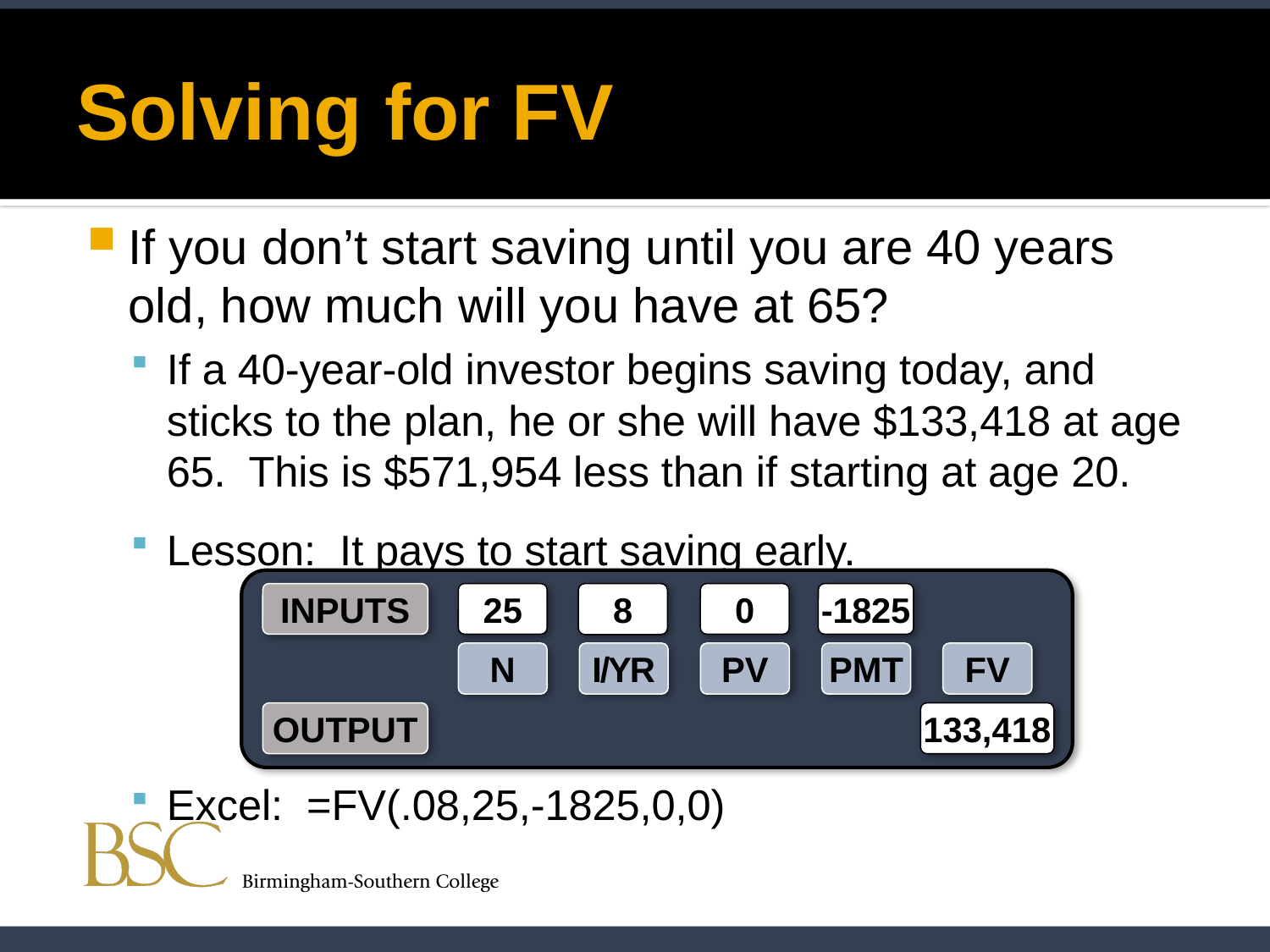

# Solving for FV
If you don’t start saving until you are 40 years old, how much will you have at 65?
If a 40-year-old investor begins saving today, and sticks to the plan, he or she will have $133,418 at age 65.  This is $571,954 less than if starting at age 20.
Lesson:  It pays to start saving early.

Excel:  =FV(.08,25,-1825,0,0)

INPUTS
25
8
-1825
N
I/YR
PV
PMT
FV
OUTPUT
0
133,418